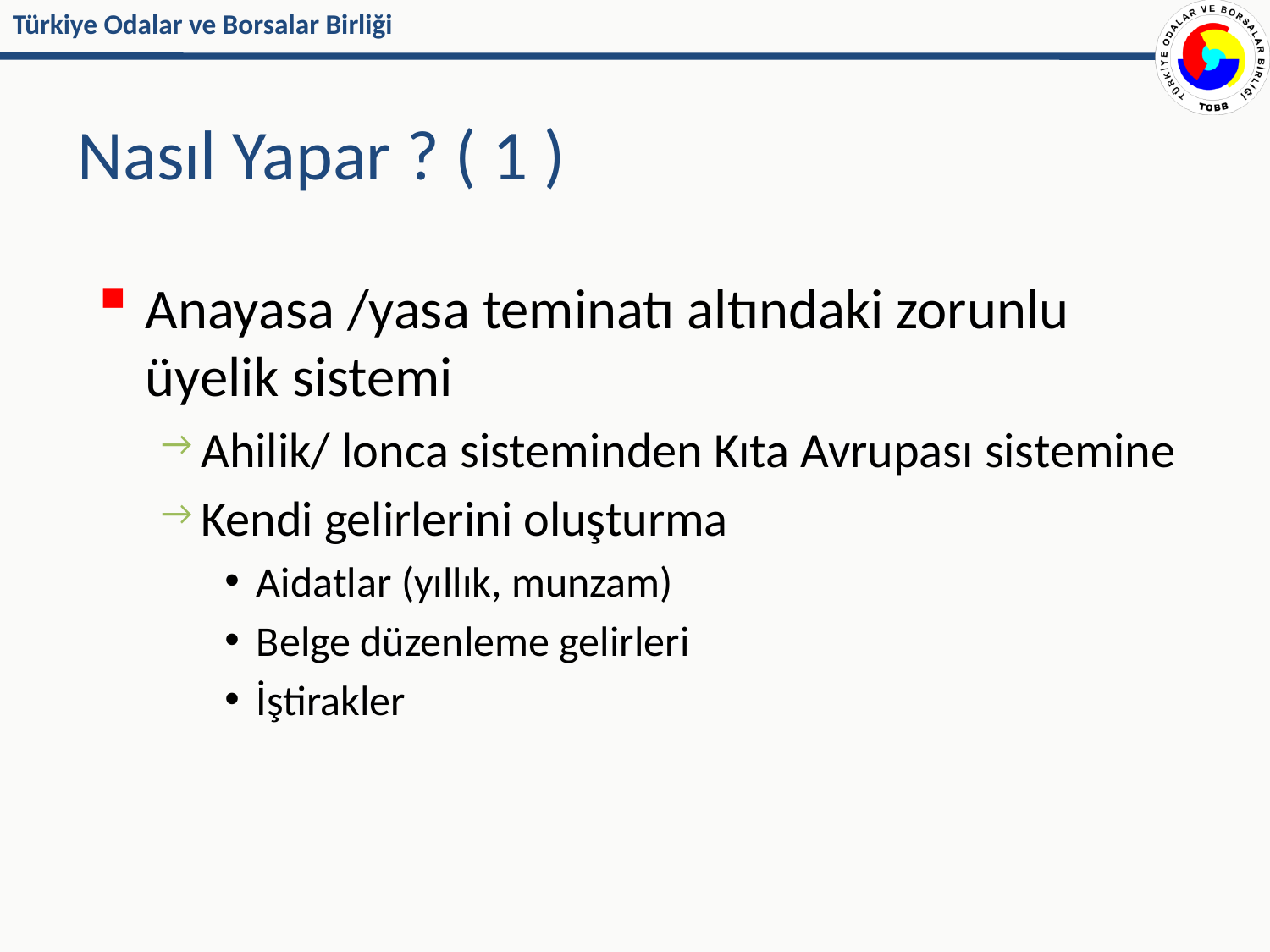

# Nasıl Yapar ? ( 1 )
Anayasa /yasa teminatı altındaki zorunlu üyelik sistemi
Ahilik/ lonca sisteminden Kıta Avrupası sistemine
Kendi gelirlerini oluşturma
Aidatlar (yıllık, munzam)
Belge düzenleme gelirleri
İştirakler